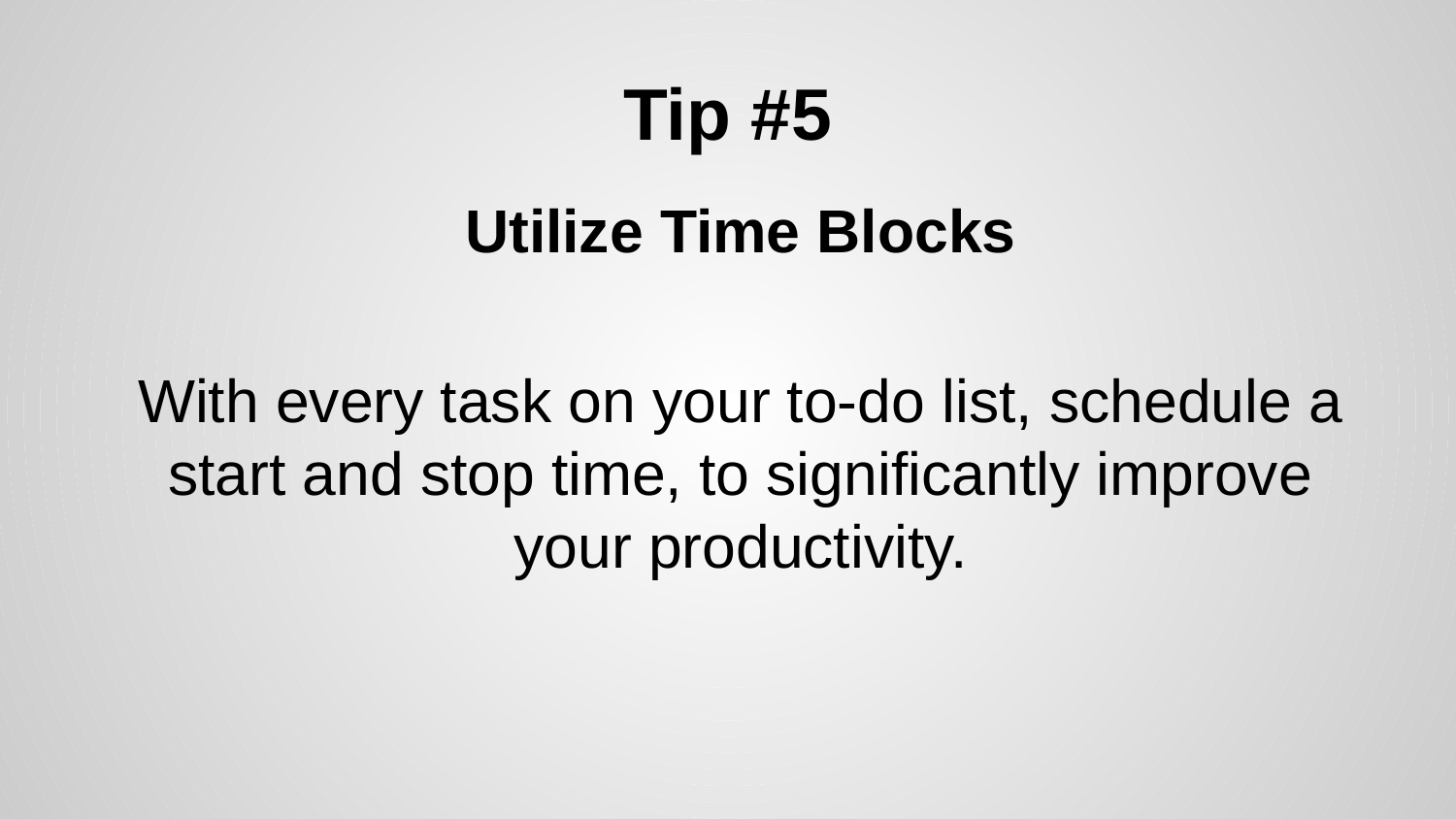

# Tip #5
Utilize Time Blocks

With every task on your to-do list, schedule a start and stop time, to significantly improve your productivity.